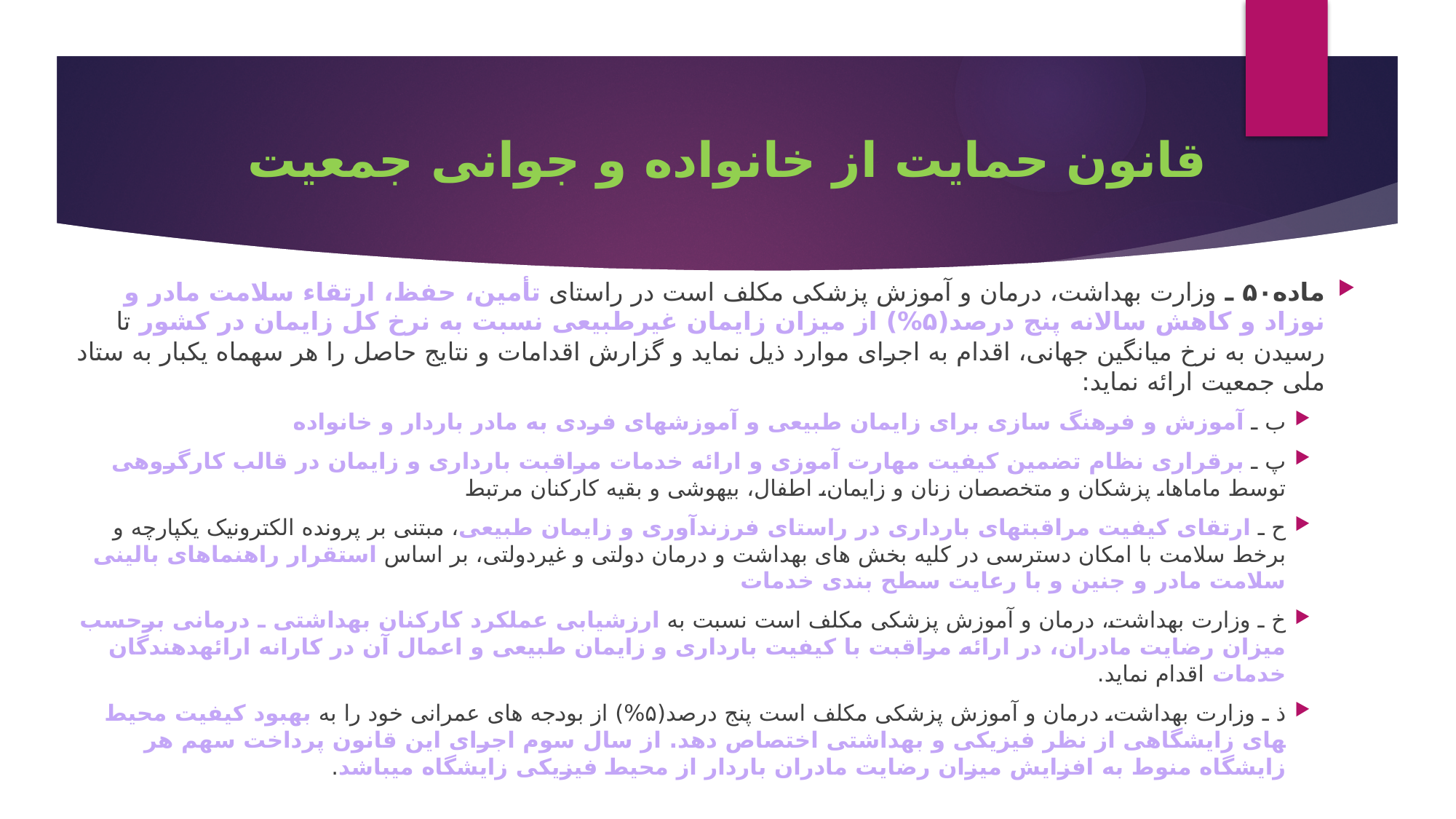

# قانون حمایت از خانواده و جوانی جمعیت
ماده۵۰ ـ وزارت بهداشت، درمان و آموزش پزشکی مکلف است در راستای تأمین، حفظ، ارتقاء سلامت مادر و نوزاد و کاهش سالانه پنج درصد(۵%) از میزان زایمان غیرطبیعی نسبت به نرخ کل زایمان در کشور تا رسیدن به نرخ میانگین جهانی، اقدام به اجرای موارد ذیل نماید و گزارش اقدامات و نتایج حاصل را هر سه­ماه یک­بار به ستاد ملی جمعیت ارائه نماید:
ب ـ آموزش و فرهنگ سازی برای زایمان طبیعی و آموزش­های فردی به مادر باردار و خانواده
پ ـ برقراری نظام تضمین کیفیت مهارت آموزی و ارائه خدمات مراقبت بارداری و زایمان در قالب کارگروهی توسط ماماها، پزشکان و متخصصان زنان و زایمان، اطفال، بیهوشی و بقیه کارکنان مرتبط
ح ـ ارتقای کیفیت مراقبتهای بارداری در راستای فرزند­آوری و زایمان طبیعی، مبتنی بر پرونده الکترونیک یکپارچه و برخط سلامت با امکان دسترسی در کلیه بخش­ های بهداشت و درمان دولتی و غیردولتی، بر اساس استقرار راهنماهای بالینی سلامت مادر و جنین و با رعایت سطح بندی خدمات
خ ـ وزارت بهداشت، درمان و آموزش پزشکی مکلف است نسبت به ارزشیابی عملکرد کارکنان بهداشتی ـ درمانی برحسب میزان رضایت مادران، در ارائه مراقبت با کیفیت بارداری و زایمان طبیعی و اعمال آن در کارانه ارائه­دهندگان خدمات اقدام نماید.
ذ ـ وزارت بهداشت، درمان و آموزش پزشکی مکلف است پنج درصد(۵%) از بودجه­ های عمرانی خود را به بهبود کیفیت محیط­های زایشگاهی از نظر فیزیکی و بهداشتی اختصاص دهد. از سال سوم اجرای این قانون پرداخت سهم هر زایشگاه منوط به افزایش میزان رضایت مادران باردار از محیط فیزیکی زایشگاه می­باشد.